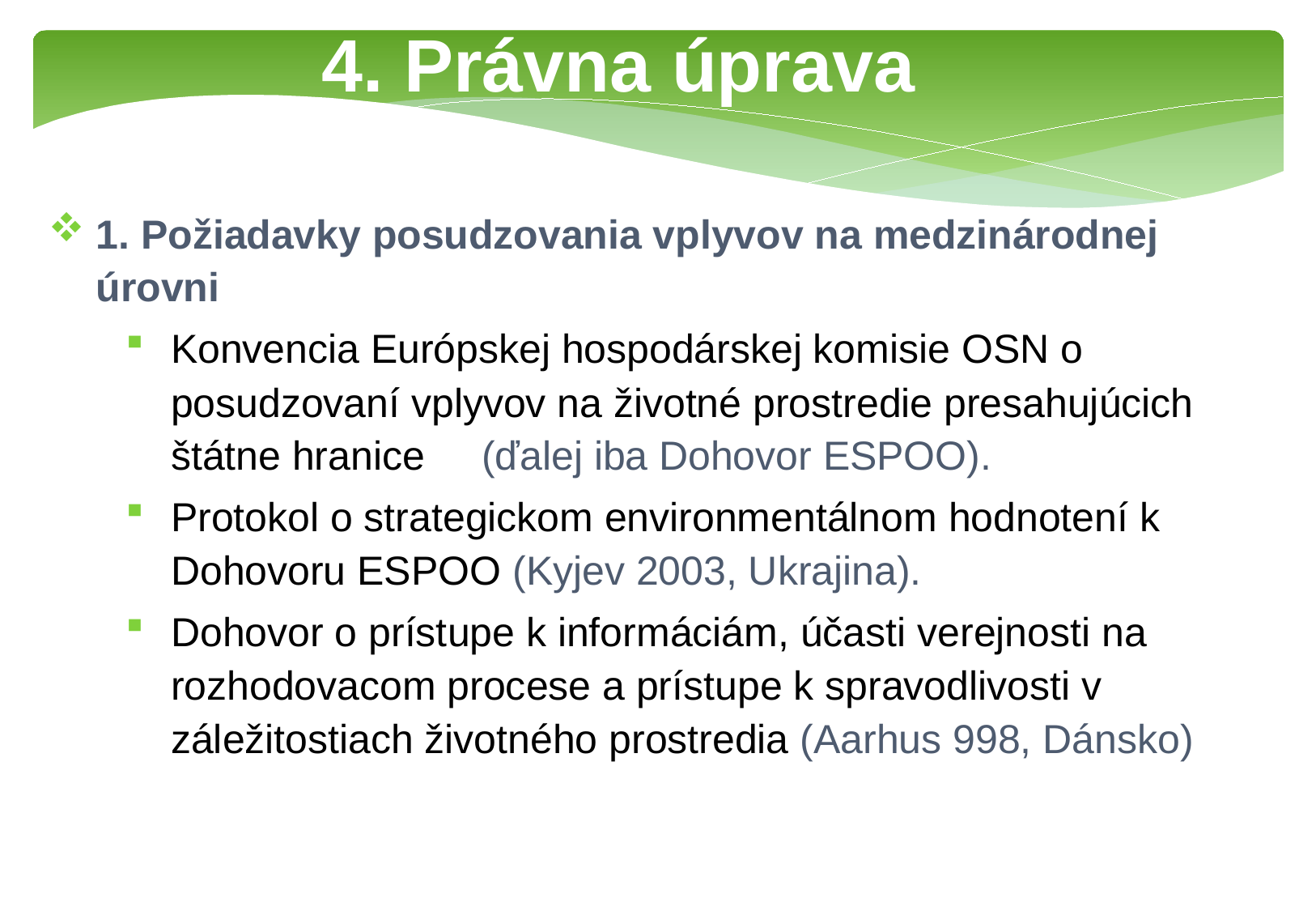

4. Právna úprava
1. Požiadavky posudzovania vplyvov na medzinárodnej úrovni
Konvencia Európskej hospodárskej komisie OSN o posudzovaní vplyvov na životné prostredie presahujúcich štátne hranice     (ďalej iba Dohovor ESPOO).
Protokol o strategickom environmentálnom hodnotení k Dohovoru ESPOO (Kyjev 2003, Ukrajina).
Dohovor o prístupe k informáciám, účasti verejnosti na rozhodovacom procese a prístupe k spravodlivosti v záležitostiach životného prostredia (Aarhus 998, Dánsko)